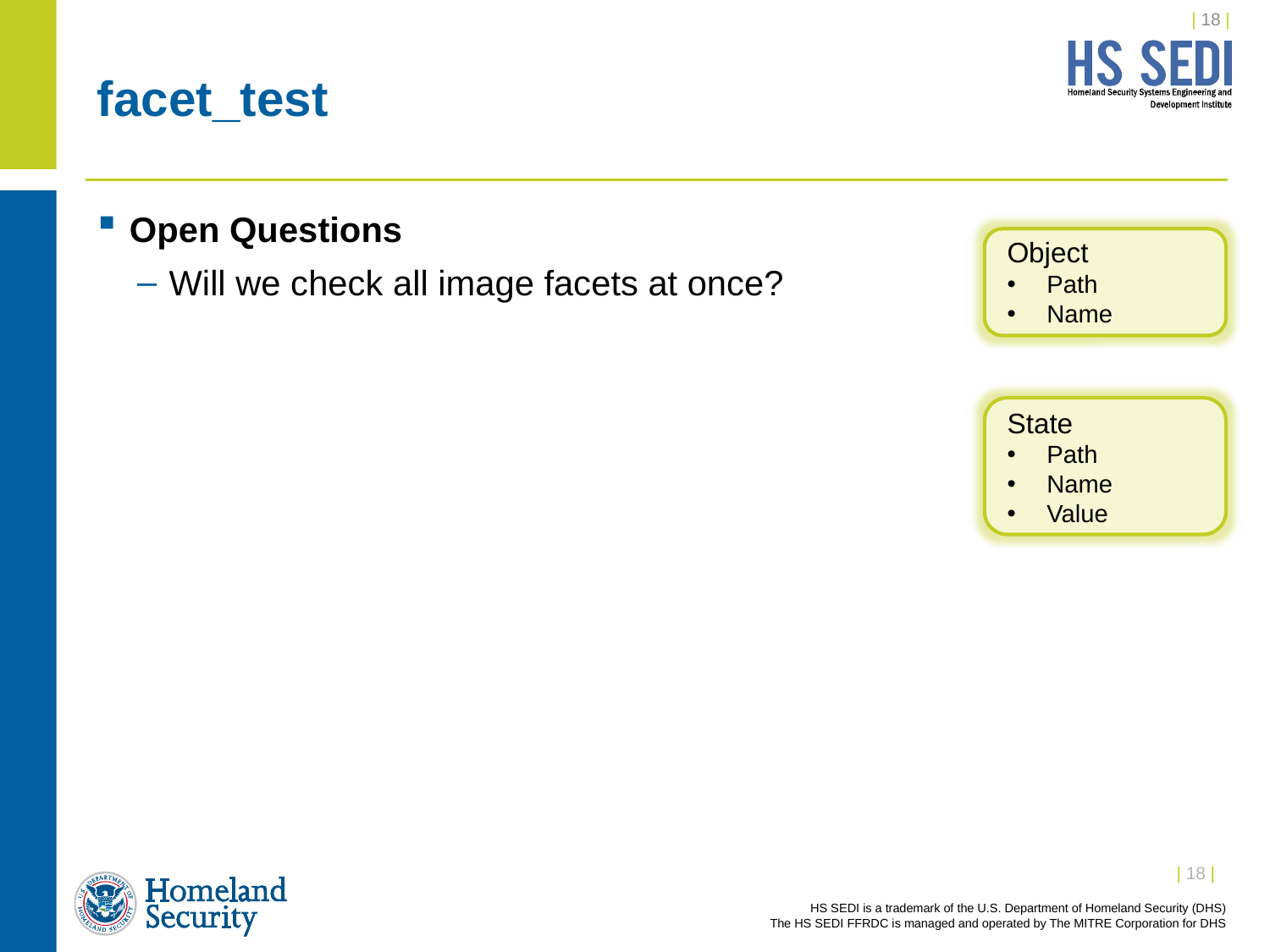

| 18 |
# facet_test
Open Questions
Will we check all image facets at once?

Object
Path
Name

State
Path
Name
Value
| 18 |